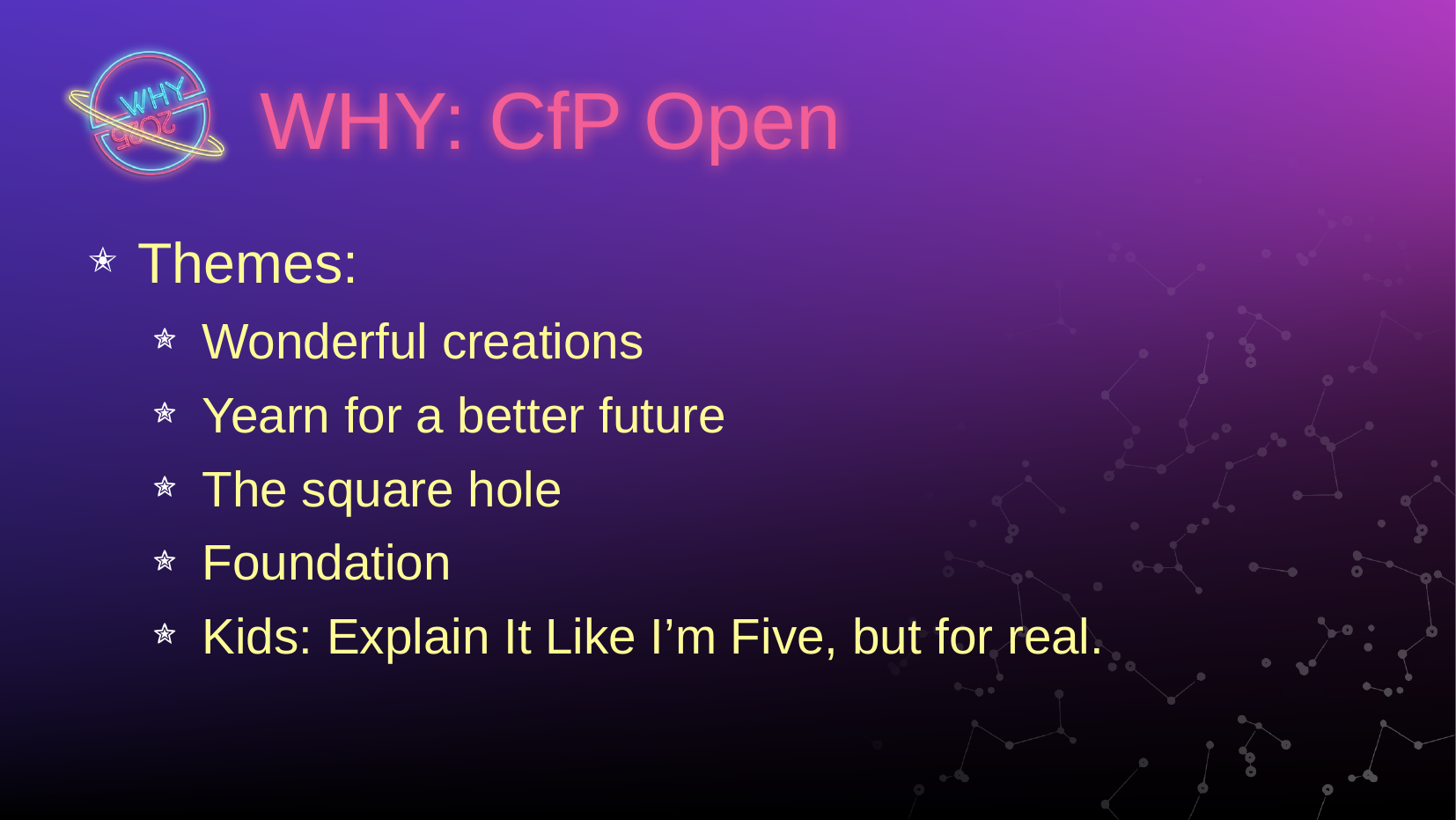

# WHY: CfP Open
Themes:
Wonderful creations
Yearn for a better future
The square hole
Foundation
Kids: Explain It Like I’m Five, but for real.